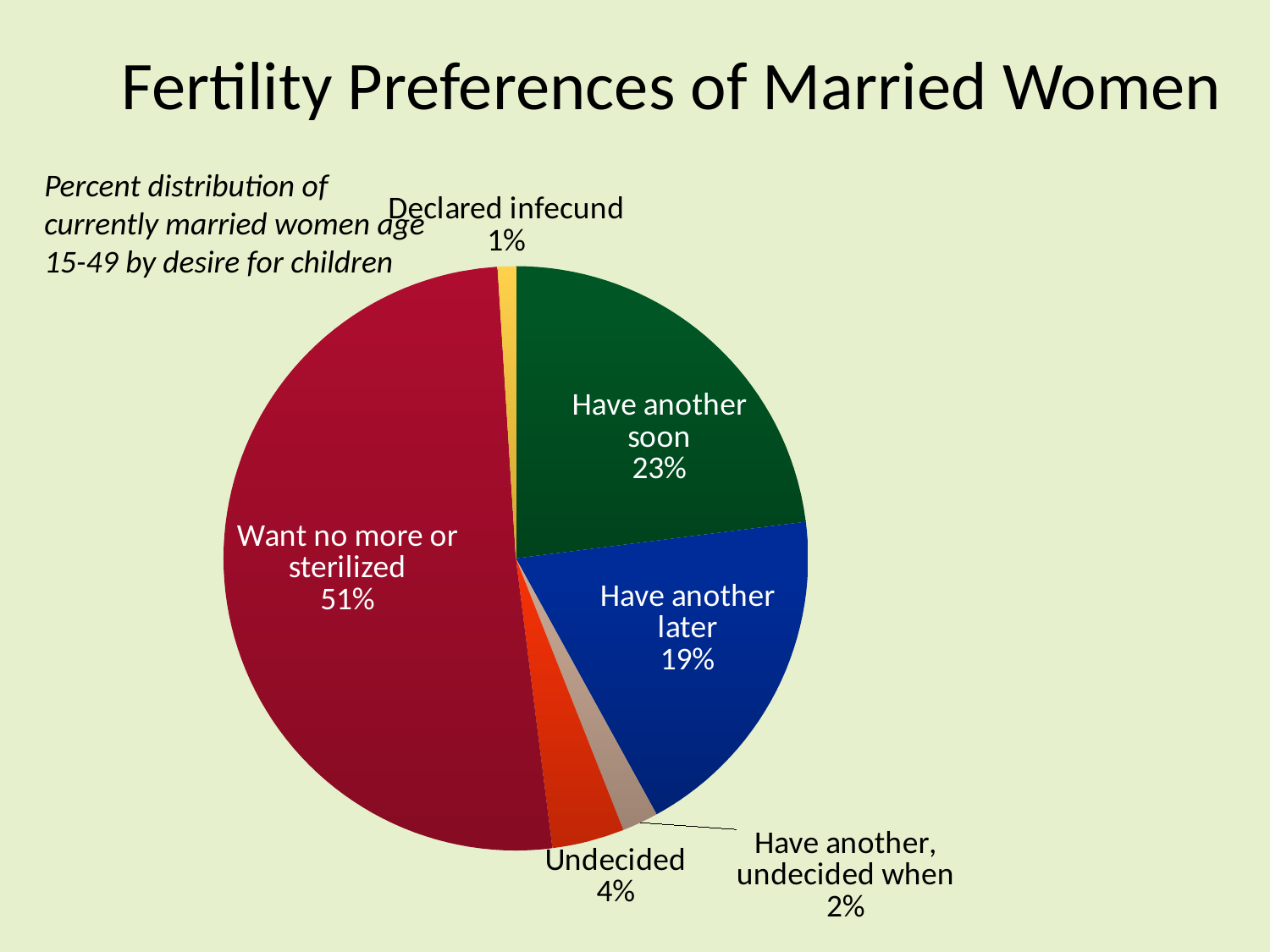

# Fertility Preferences of Married Women
Percent distribution of currently married women age 15-49 by desire for children

### Chart

| Category | Sales |
|---|---|
| Have another soon | 23.0 |
| Have another later | 19.0 |
| Have another, undecided when | 2.0 |
| Undecided | 4.0 |
| Want no more or sterilized | 51.0 |
| Declared infecund | 1.0 |